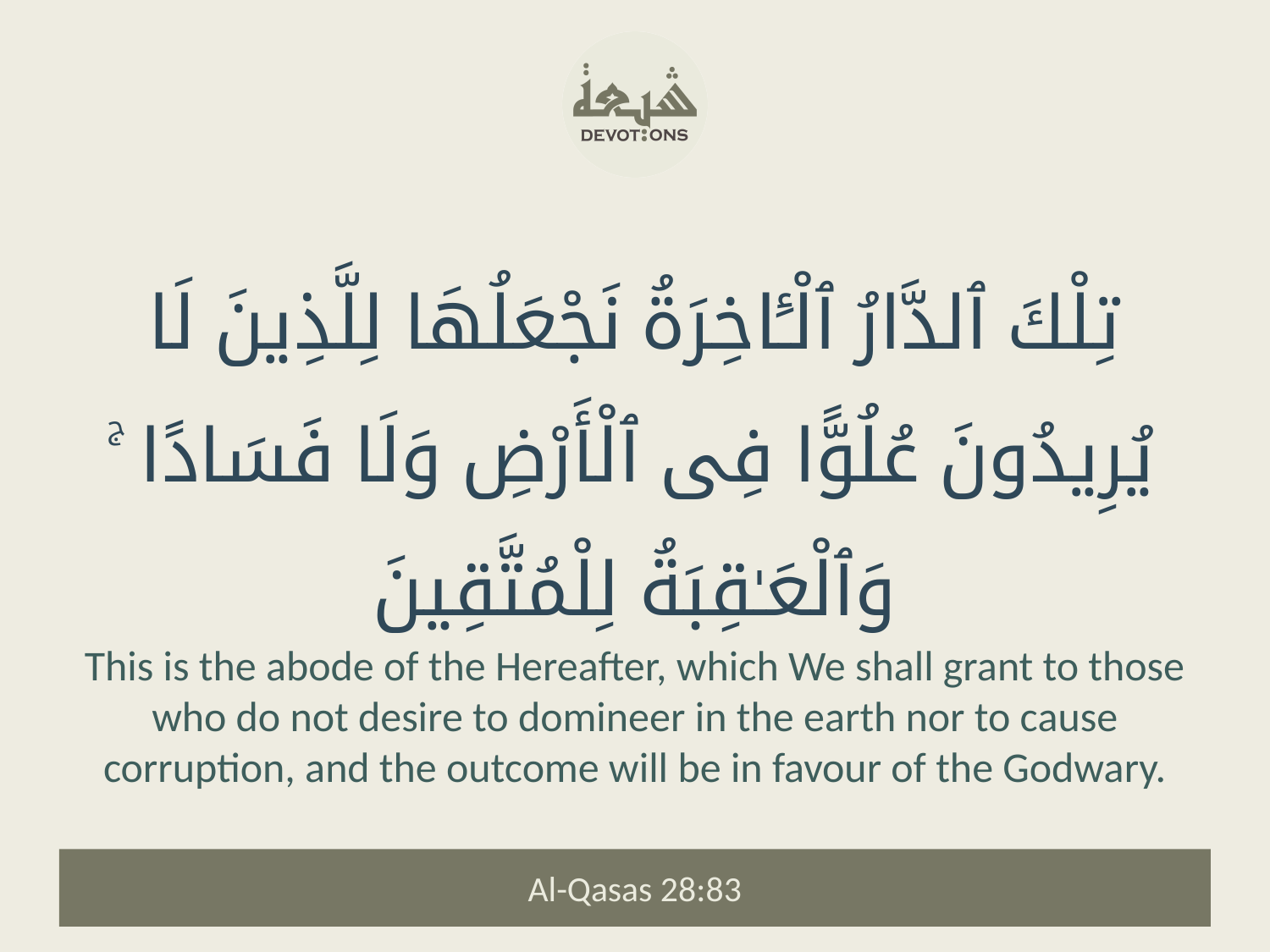

تِلْكَ ٱلدَّارُ ٱلْـَٔاخِرَةُ نَجْعَلُهَا لِلَّذِينَ لَا يُرِيدُونَ عُلُوًّا فِى ٱلْأَرْضِ وَلَا فَسَادًا ۚ وَٱلْعَـٰقِبَةُ لِلْمُتَّقِينَ
This is the abode of the Hereafter, which We shall grant to those who do not desire to domineer in the earth nor to cause corruption, and the outcome will be in favour of the Godwary.
Al-Qasas 28:83